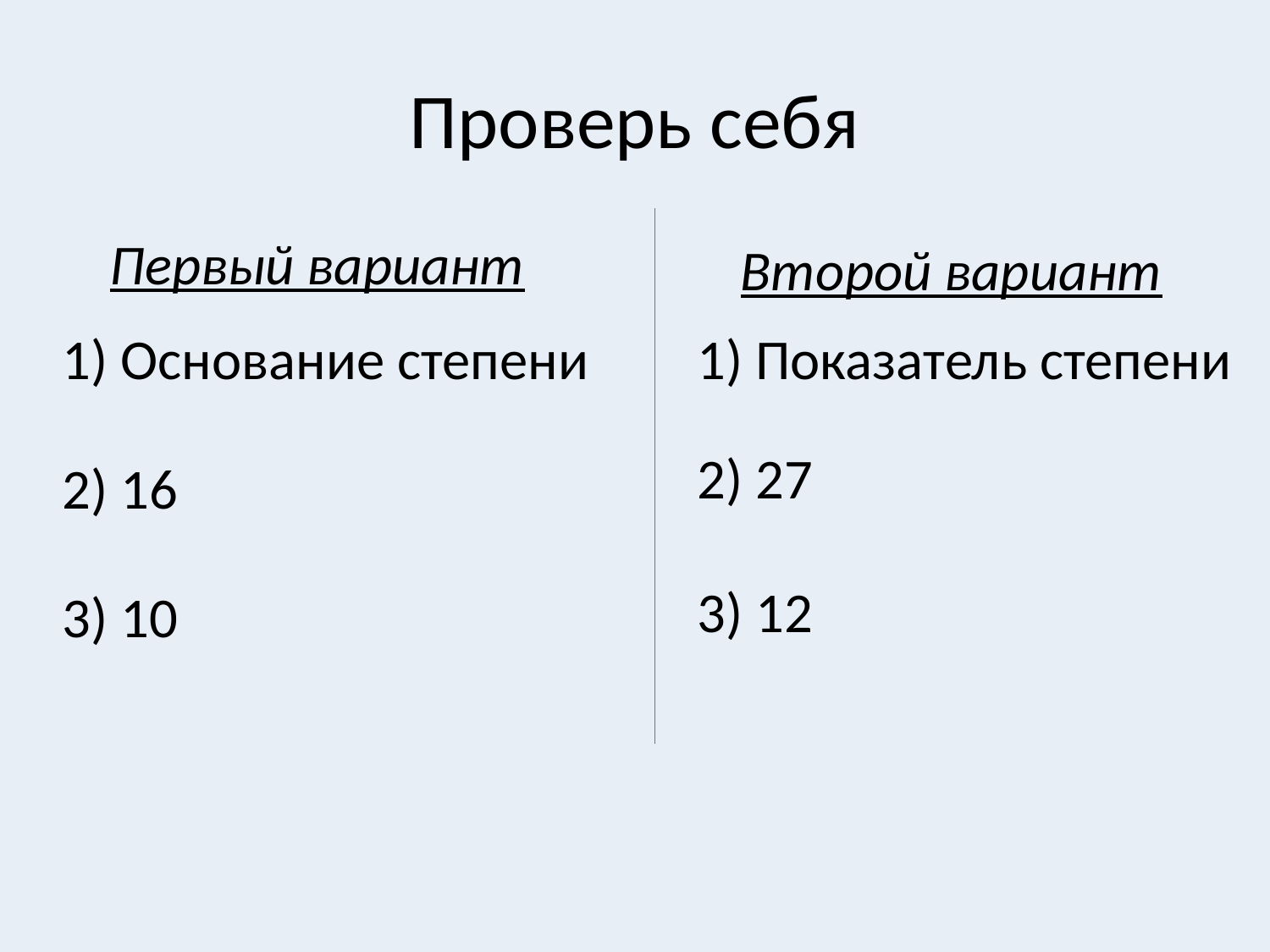

# Проверь себя
	Первый вариант

     Второй вариант

1) Основание степени
1) Показатель степени
2) 27
2) 16
3) 12
3) 10